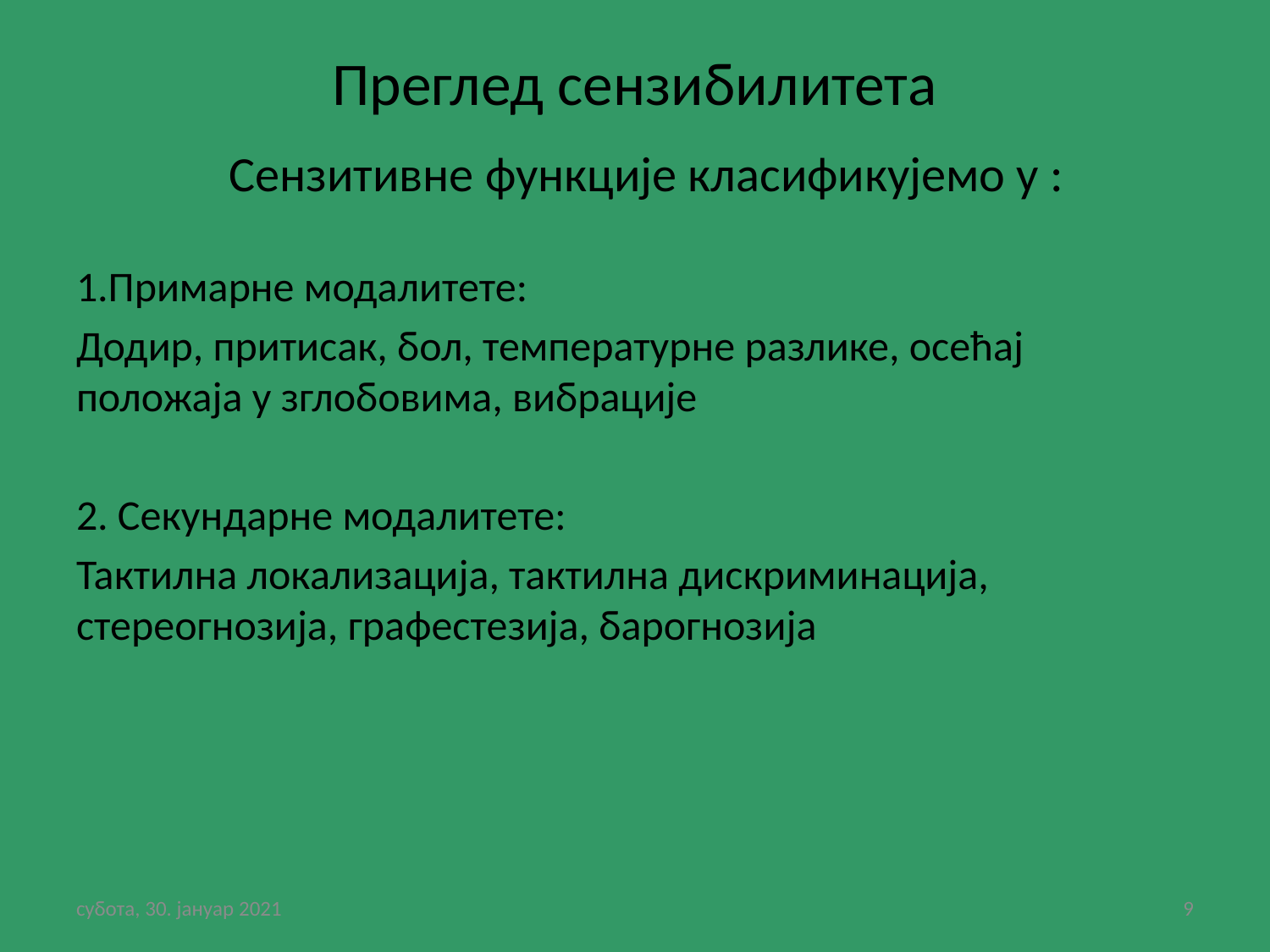

# Преглед сензибилитета
                   Сензитивне функције класификујемо у :

1.Примарне модалитете:
Додир, притисак, бол, температурне разлике, осећај положаја у зглобовима, вибрације

2. Секундарне модалитете:
Тактилна локализација, тактилна дискриминација, стереогнозија, графестезија, барогнозија
субота, 30. јануар 2021
9